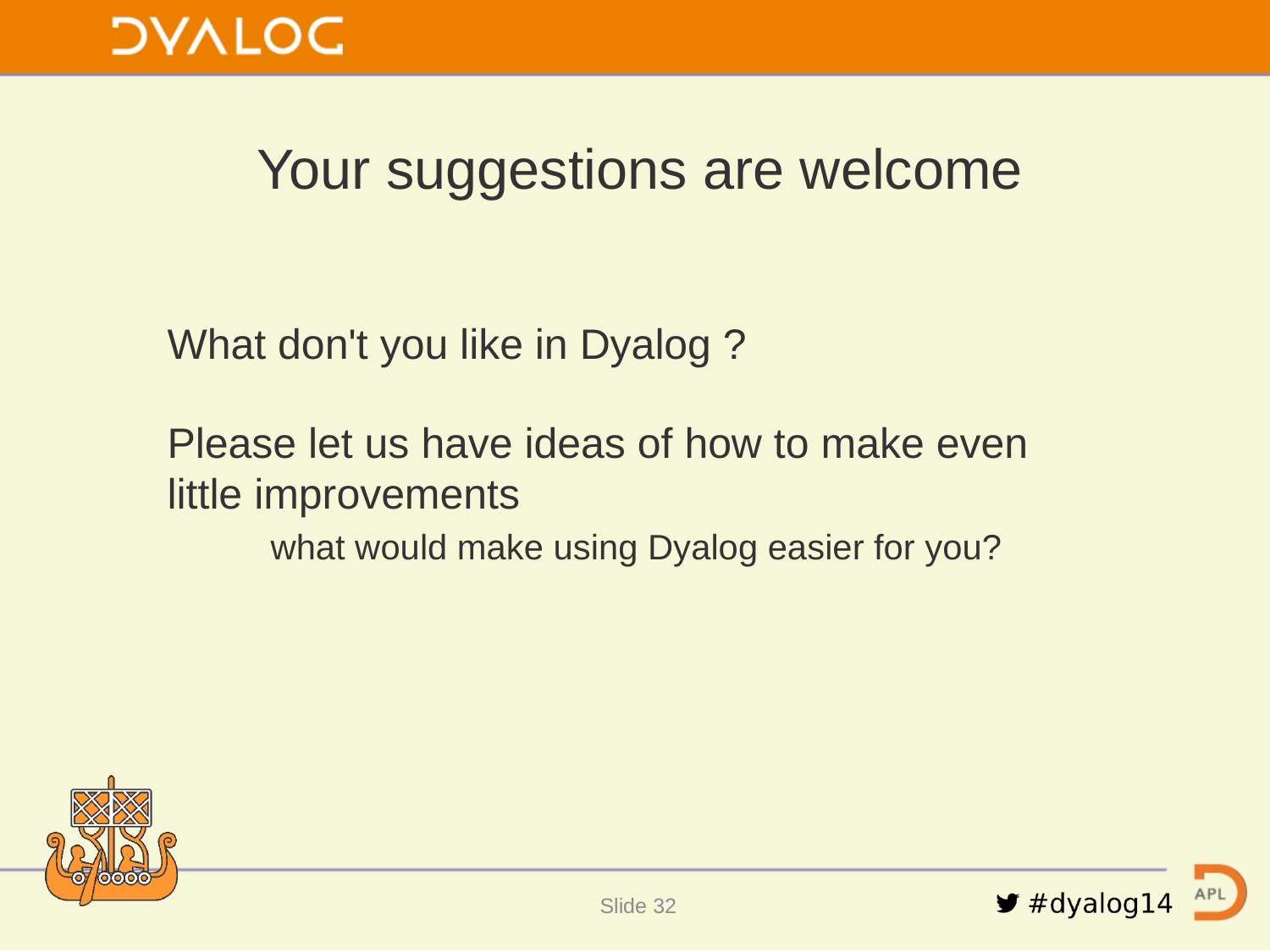

Your suggestions are welcome

What don't you like in Dyalog ?

Please let us have ideas of how to make even little improvements
what would make using Dyalog easier for you?
Slide 32